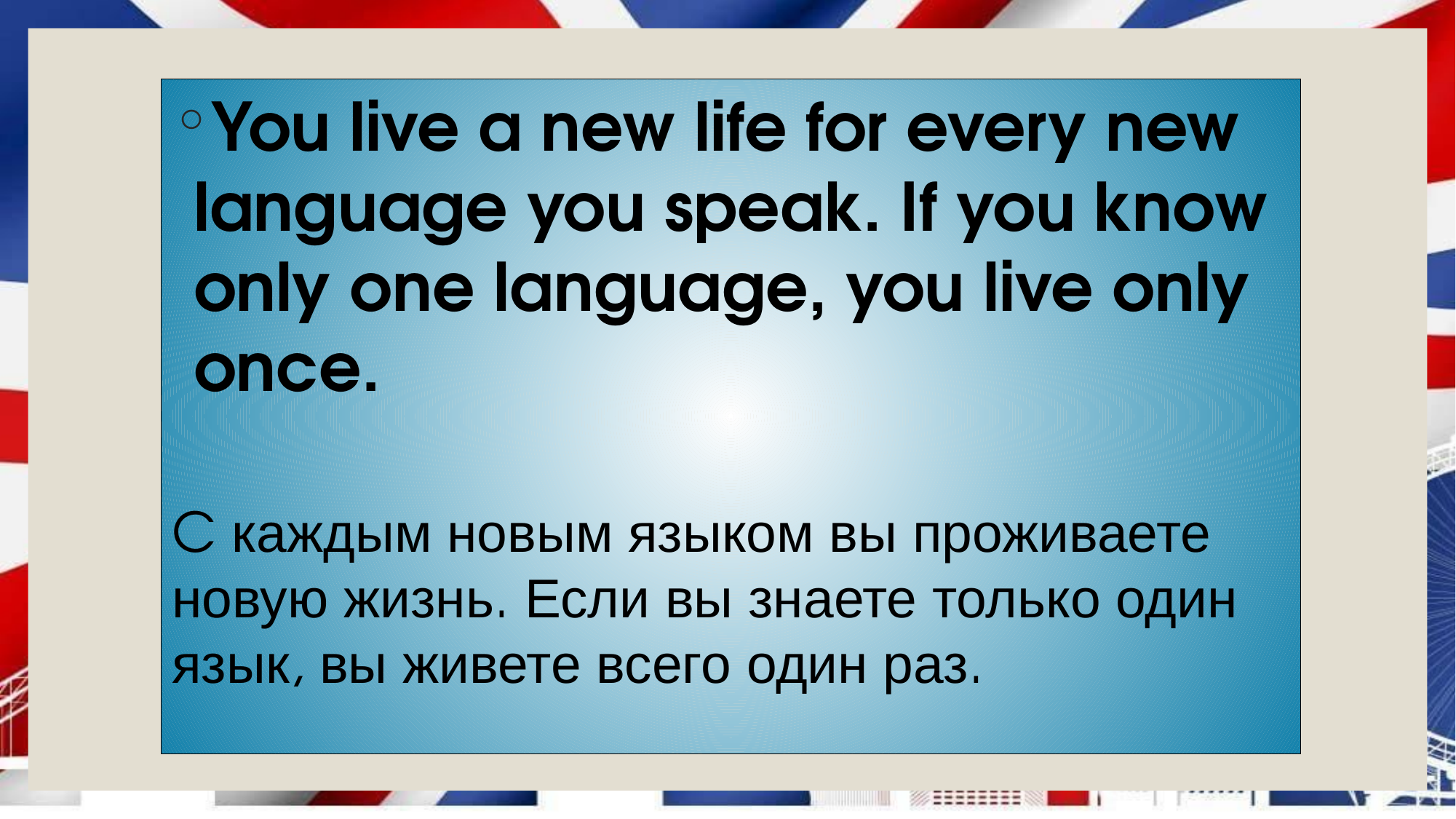

You live a new life for every new language you speak. If you know only one language, you live only once.

C каждым новым языком вы проживаете новую жизнь. Если вы знаете только один язык, вы живете всего один раз.